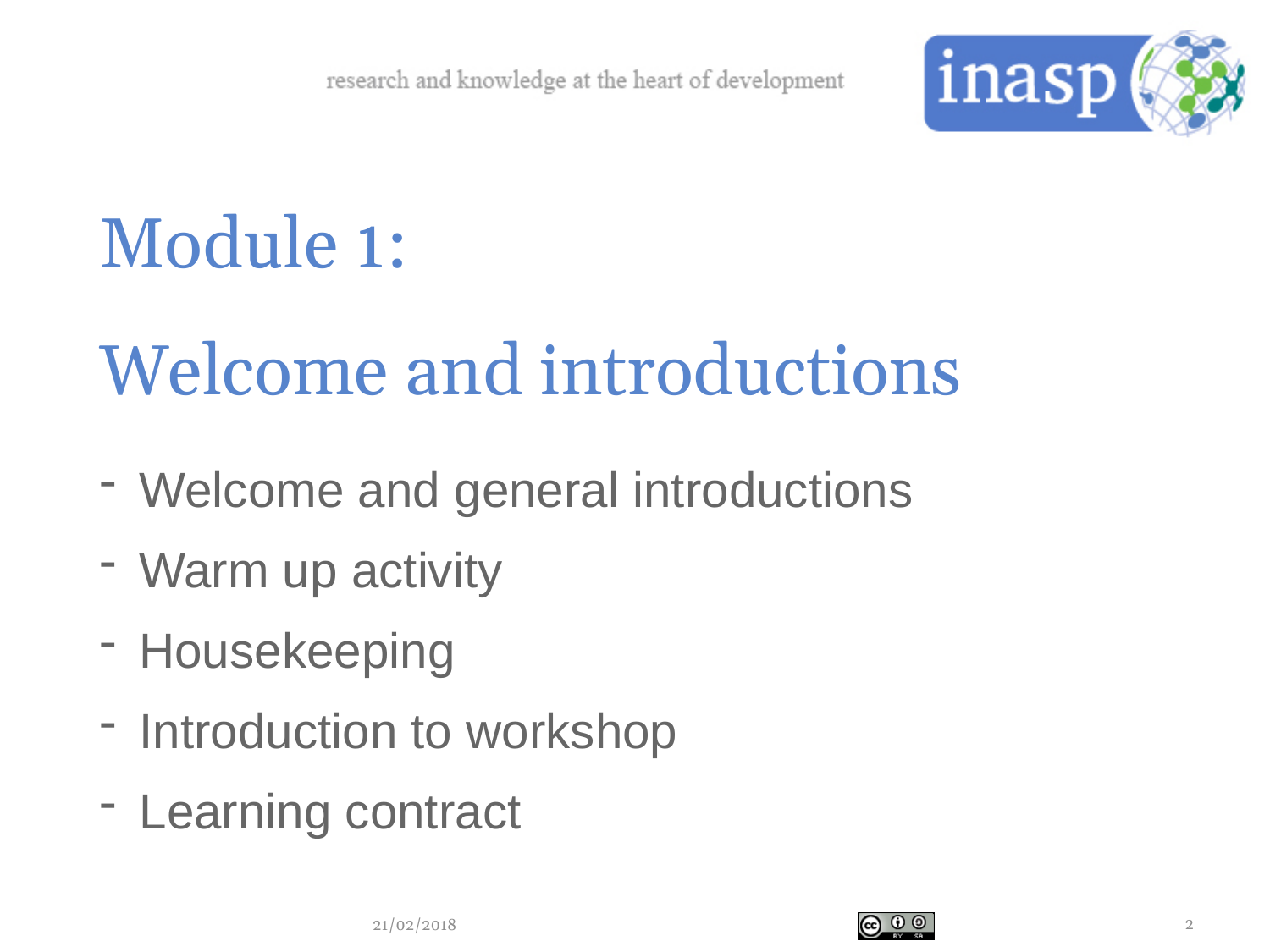

Module 1:

Welcome and introductions

Welcome and general introductions
Warm up activity
Housekeeping
Introduction to workshop
Learning contract

21/02/2018

2